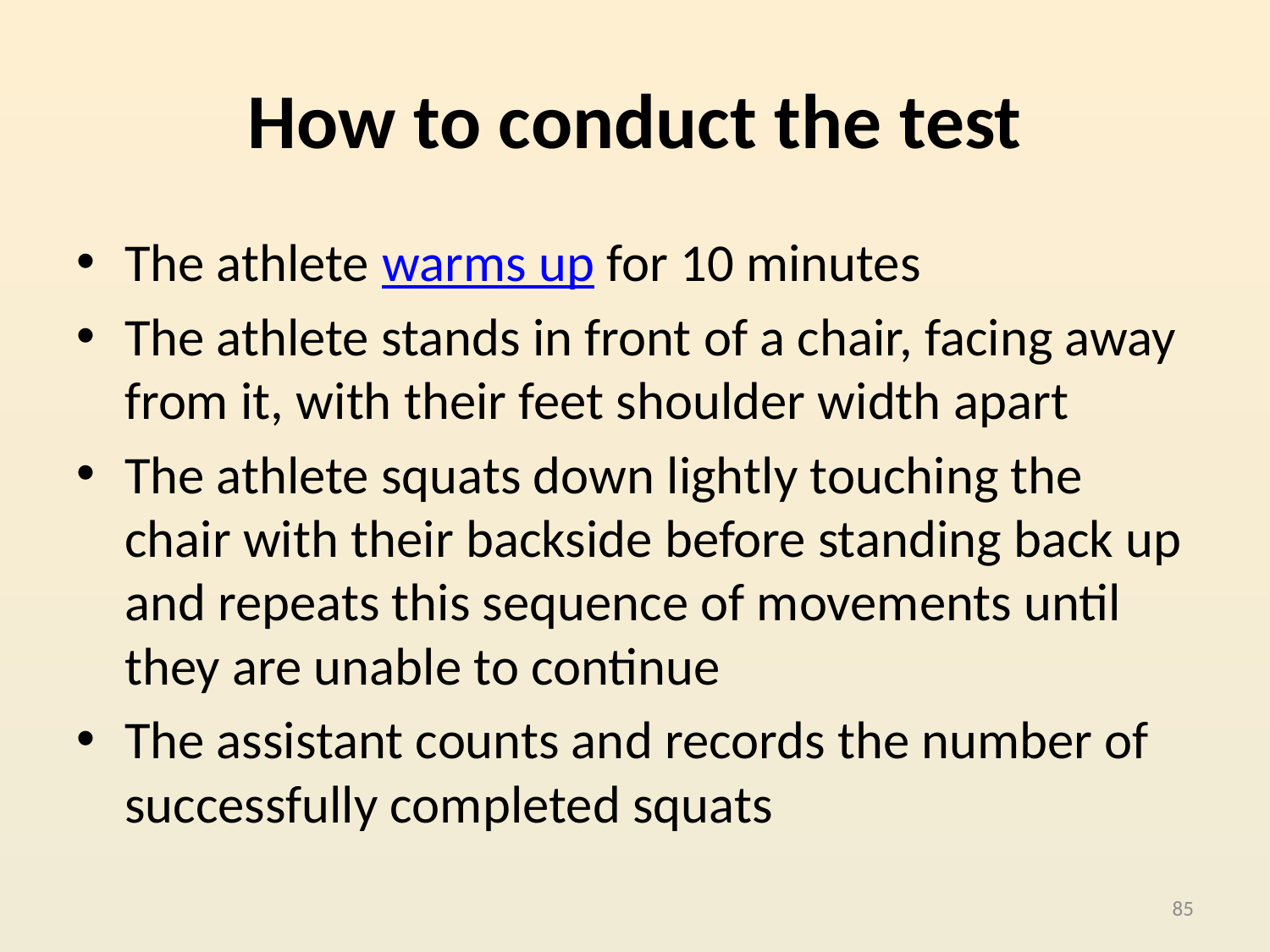

# How to conduct the test
The athlete warms up for 10 minutes
The athlete stands in front of a chair, facing away from it, with their feet shoulder width apart
The athlete squats down lightly touching the chair with their backside before standing back up and repeats this sequence of movements until they are unable to continue
The assistant counts and records the number of successfully completed squats

85